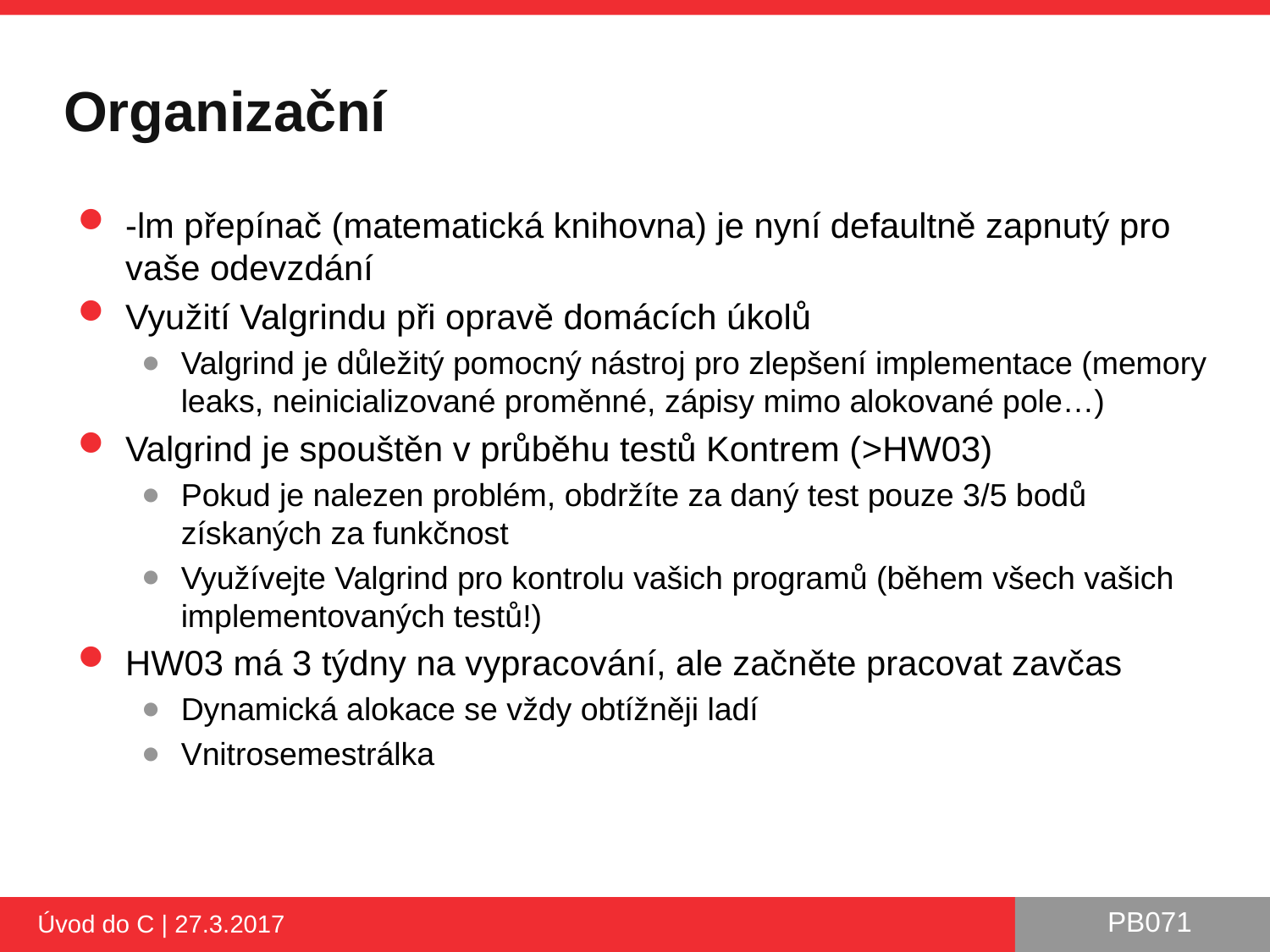

# Organizační
-lm přepínač (matematická knihovna) je nyní defaultně zapnutý pro vaše odevzdání
Využití Valgrindu při opravě domácích úkolů
Valgrind je důležitý pomocný nástroj pro zlepšení implementace (memory leaks, neinicializované proměnné, zápisy mimo alokované pole…)
Valgrind je spouštěn v průběhu testů Kontrem (>HW03)
Pokud je nalezen problém, obdržíte za daný test pouze 3/5 bodů získaných za funkčnost
Využívejte Valgrind pro kontrolu vašich programů (během všech vašich implementovaných testů!)
HW03 má 3 týdny na vypracování, ale začněte pracovat zavčas
Dynamická alokace se vždy obtížněji ladí
Vnitrosemestrálka

Úvod do C | 27.3.2017